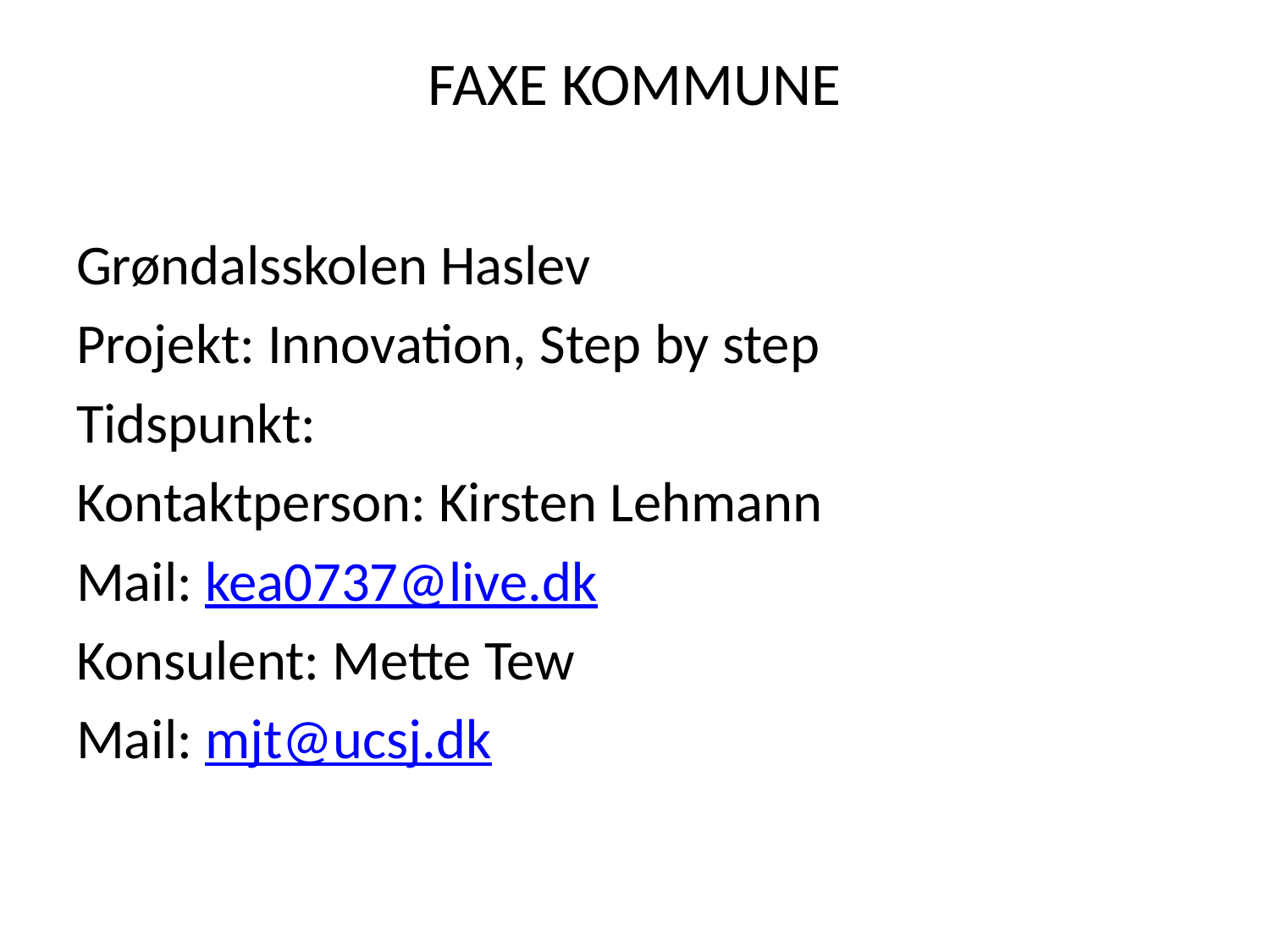

# FAXE KOMMUNE
Grøndalsskolen Haslev
Projekt: Innovation, Step by step
Tidspunkt:
Kontaktperson: Kirsten Lehmann
Mail: kea0737@live.dk
Konsulent: Mette Tew
Mail: mjt@ucsj.dk